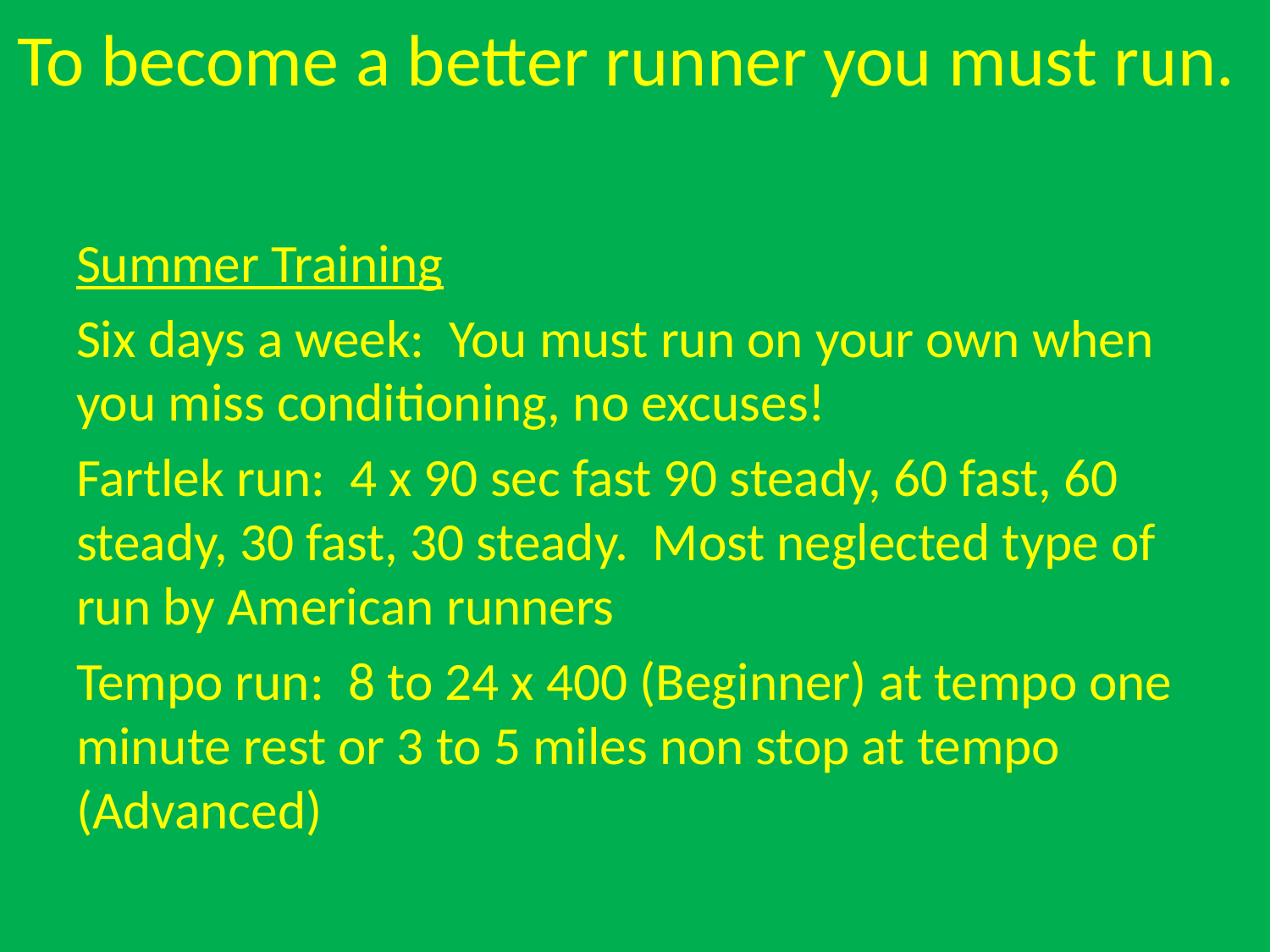

# To become a better runner you must run.
Summer Training
Six days a week:  You must run on your own when you miss conditioning, no excuses!
Fartlek run:  4 x 90 sec fast 90 steady, 60 fast, 60 steady, 30 fast, 30 steady.  Most neglected type of run by American runners
Tempo run:  8 to 24 x 400 (Beginner) at tempo one minute rest or 3 to 5 miles non stop at tempo (Advanced)